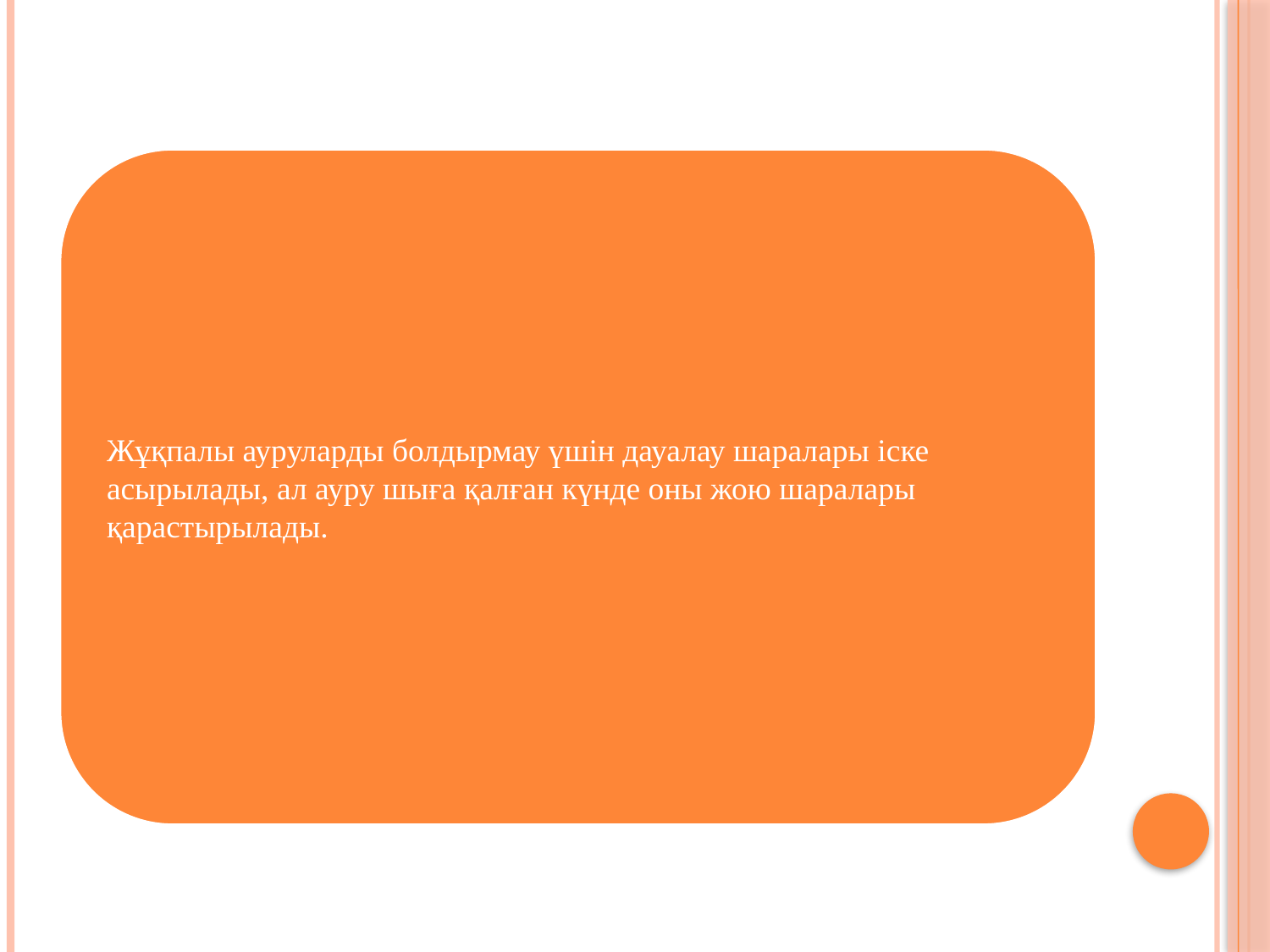

Жұқпалы ауруларды болдырмау үшін дауалау шаралары іске асырылады, ал ауру шыға қалған күнде оны жою шаралары қарастырылады.